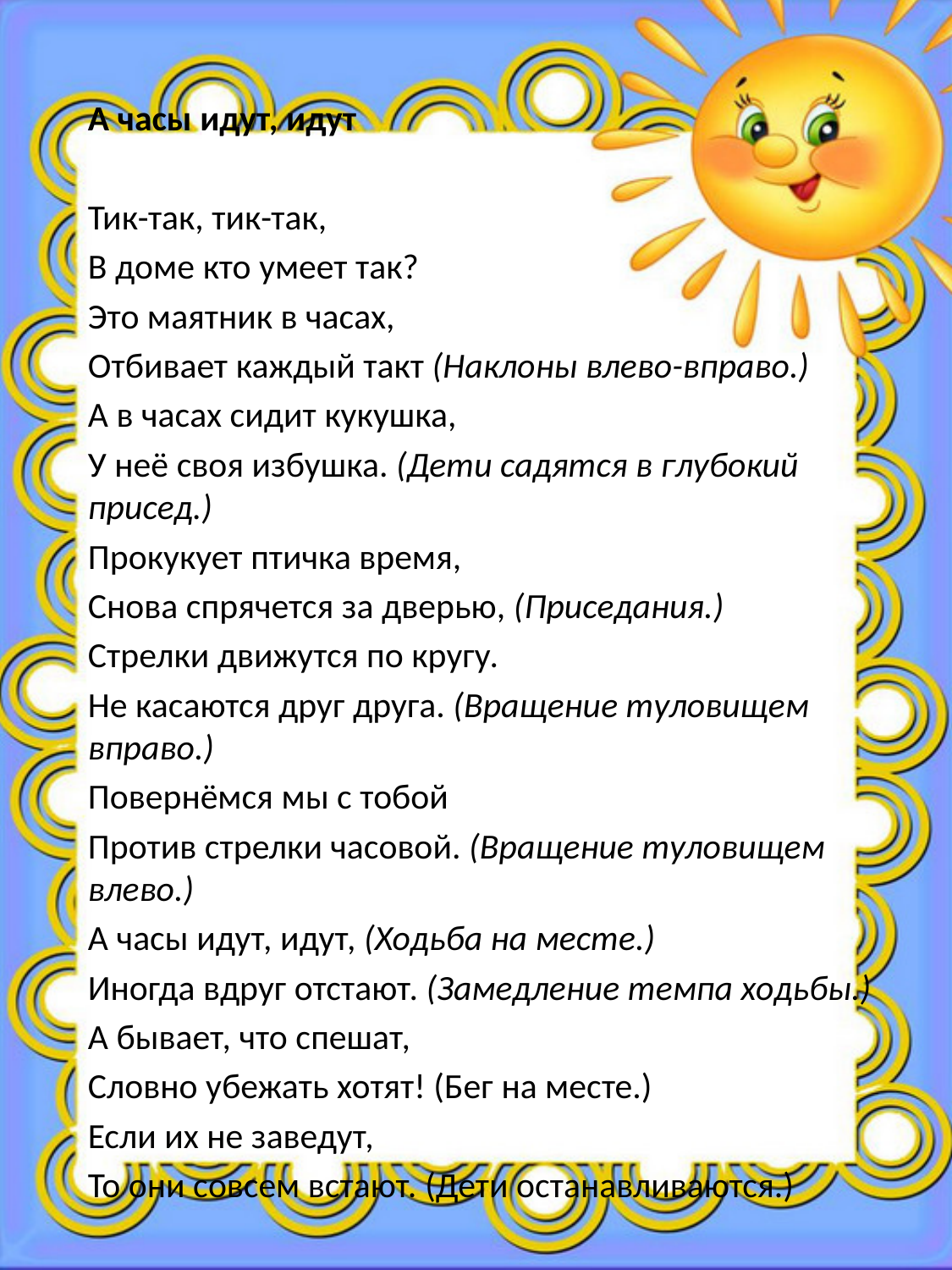

А часы идут, идут

Тик-так, тик-так,
В доме кто умеет так?
Это маятник в часах,
Отбивает каждый такт (Наклоны влево-вправо.)
А в часах сидит кукушка,
У неё своя избушка. (Дети садятся в глубокий присед.)
Прокукует птичка время,
Снова спрячется за дверью, (Приседания.)
Стрелки движутся по кругу.
Не касаются друг друга. (Вращение туловищем вправо.)
Повернёмся мы с тобой
Против стрелки часовой. (Вращение туловищем влево.)
А часы идут, идут, (Ходьба на месте.)
Иногда вдруг отстают. (Замедление темпа ходьбы.)
А бывает, что спешат,
Словно убежать хотят! (Бег на месте.)
Если их не заведут,
То они совсем встают. (Дети останавливаются.)